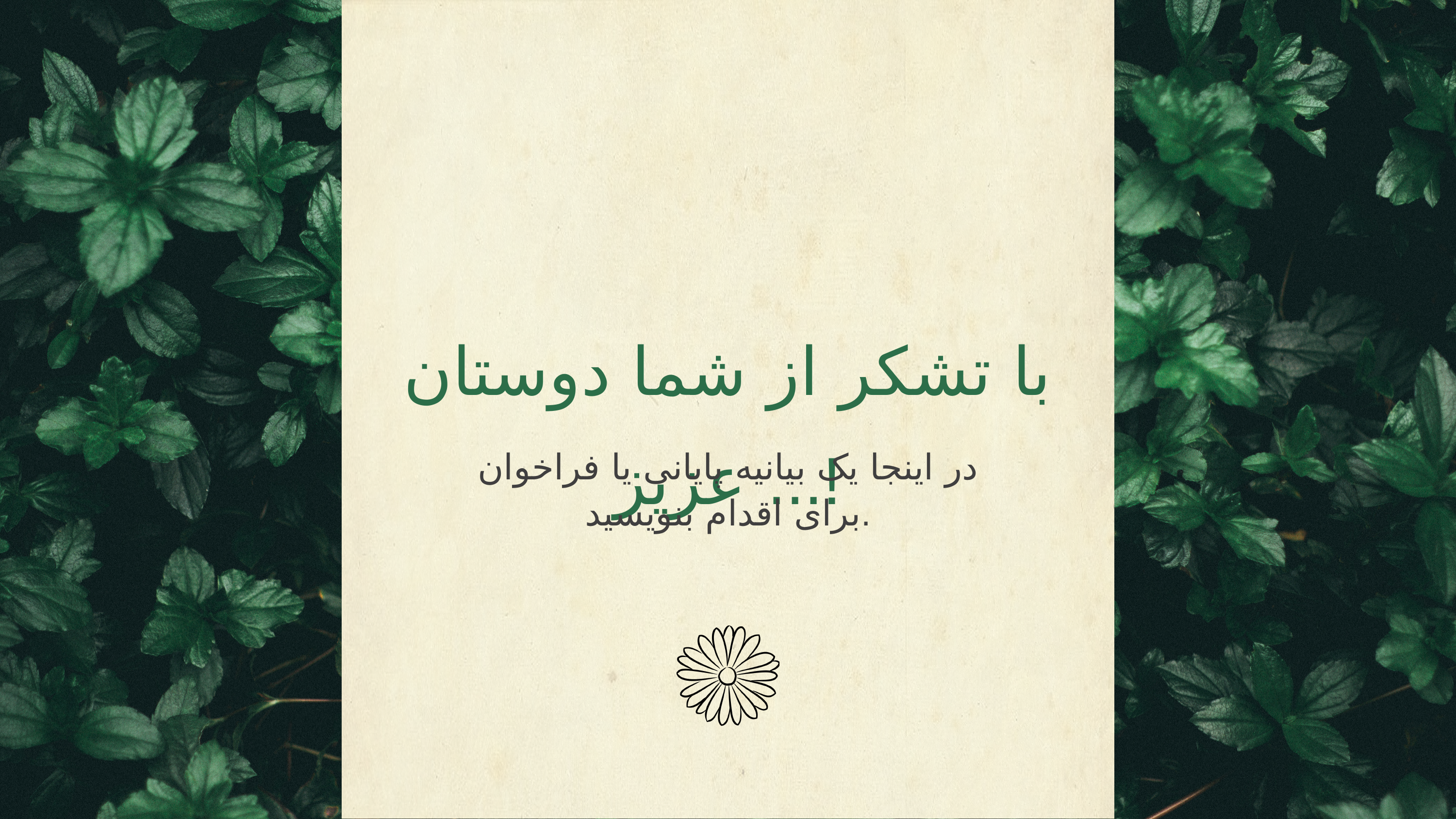

با تشکر از شما دوستان عزیز ...!
در اینجا یک بیانیه پایانی یا فراخوان برای اقدام بنویسید.